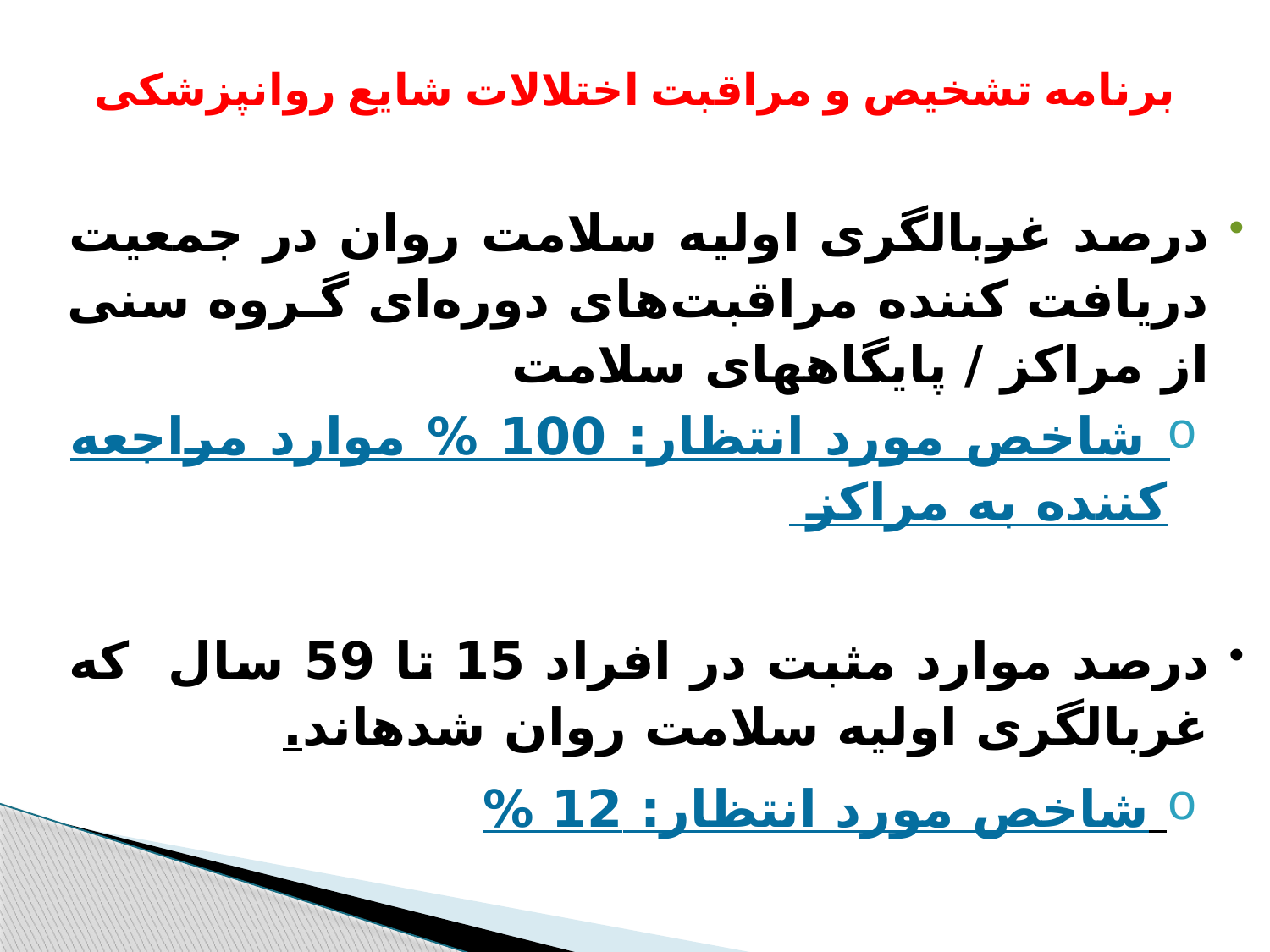

# برنامه تشخیص و مراقبت اختلالات شایع روانپزشکی
درصد غربالگری اولیه سلامت ­روان در جمعیت دریافت کننده مراقبت‌های دوره‌­ای گـروه سنی از مراکز / پایگاه­های سلامت
 شاخص مورد انتظار: 100 % موارد مراجعه کننده به مراکز

درصد موارد مثبت در افراد 15 تا 59 سال  که غربالگری اولیه سلامت­ روان شده­اند.
 شاخص مورد انتظار: 12 %